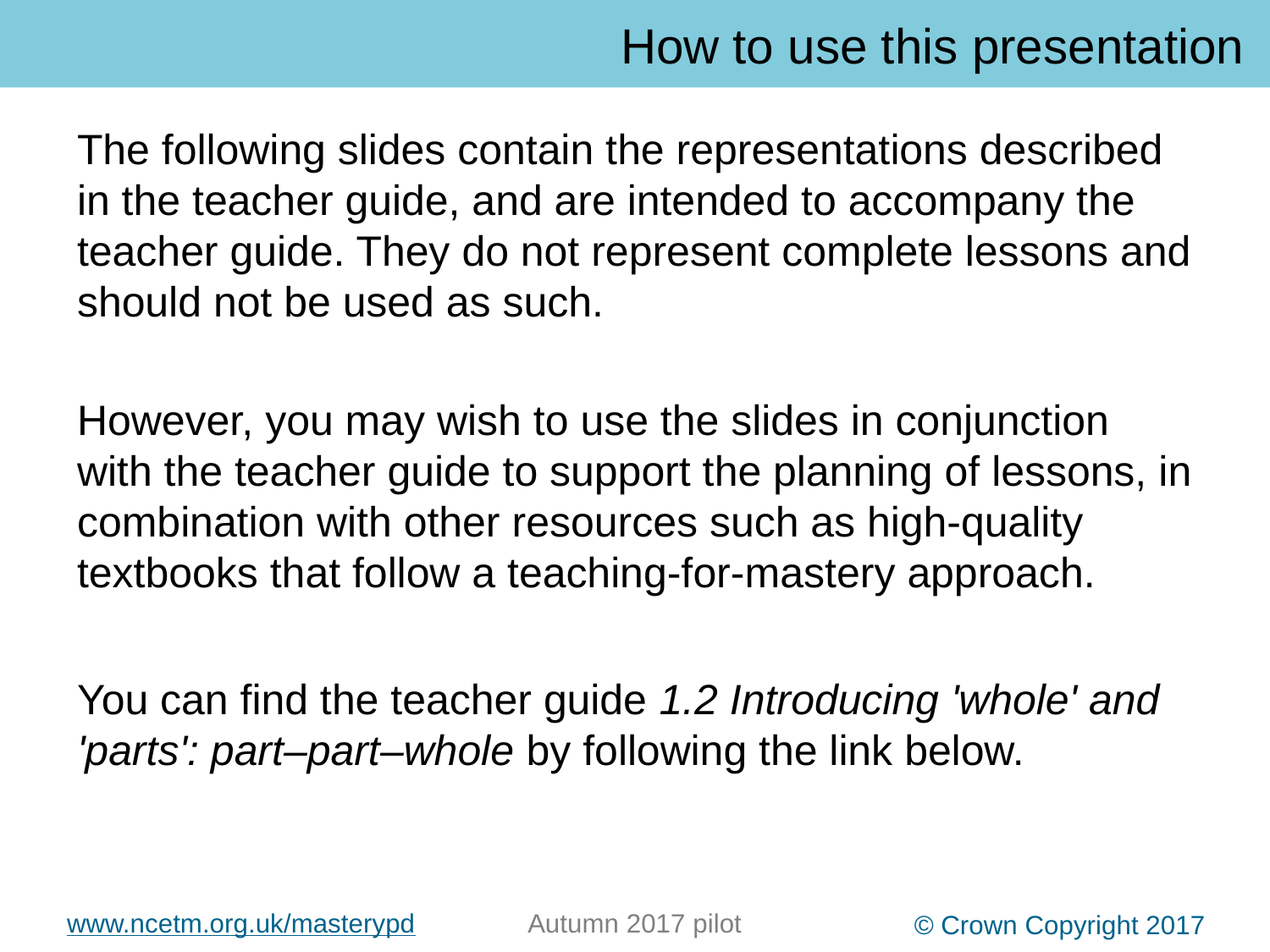

How to use this presentation
You can find the teacher guide 1.2 Introducing 'whole' and 'parts': part–part–whole by following the link below.